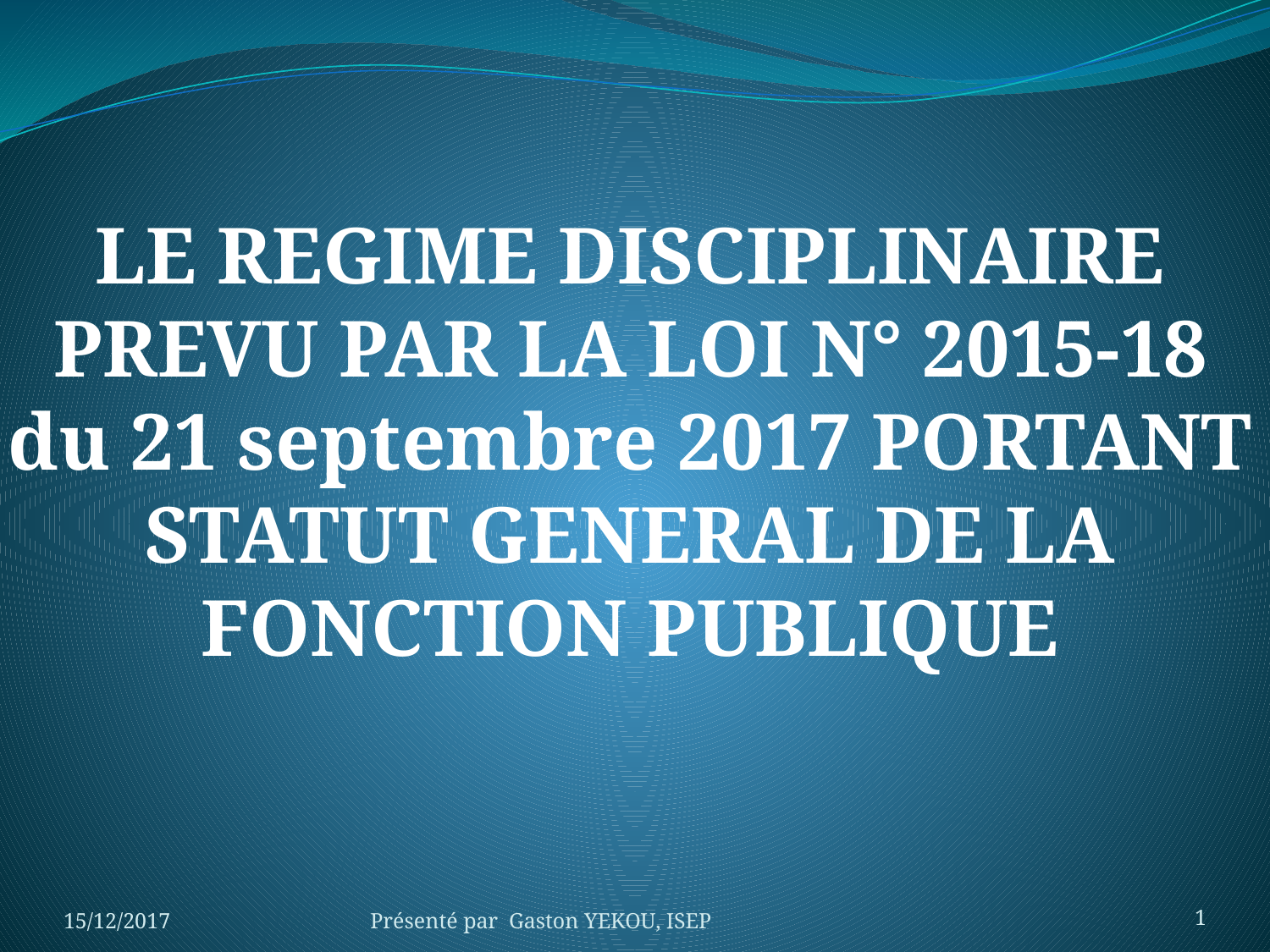

LE REGIME DISCIPLINAIRE PREVU PAR LA LOI N° 2015-18 du 21 septembre 2017 PORTANT STATUT GENERAL DE LA FONCTION PUBLIQUE

15/12/2017
Présenté par  Gaston YEKOU, ISEP
1